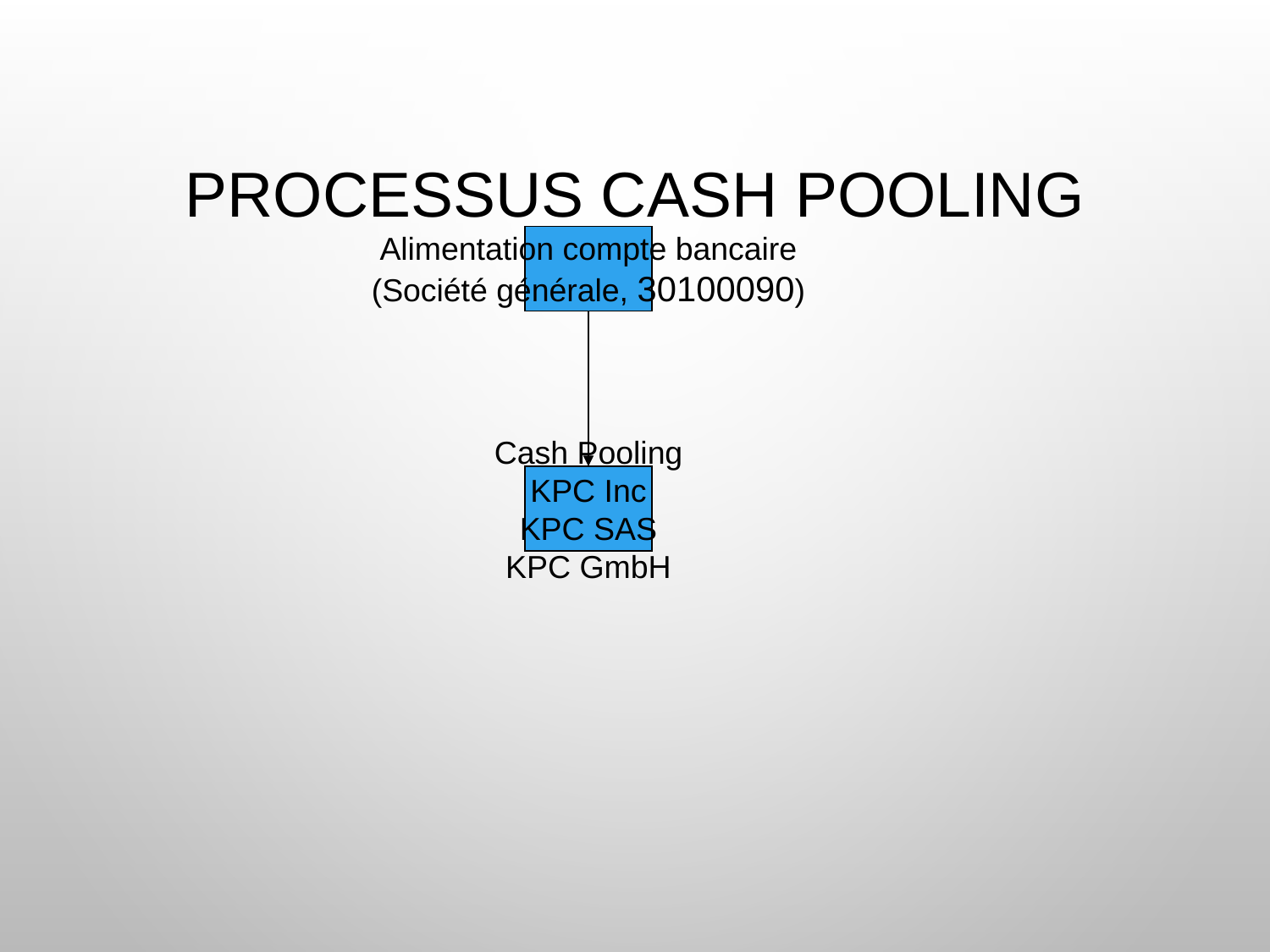

# Processus Cash Pooling
Alimentation compte bancaire
(Société générale, 30100090)
Cash Pooling
KPC Inc
KPC SAS
KPC GmbH